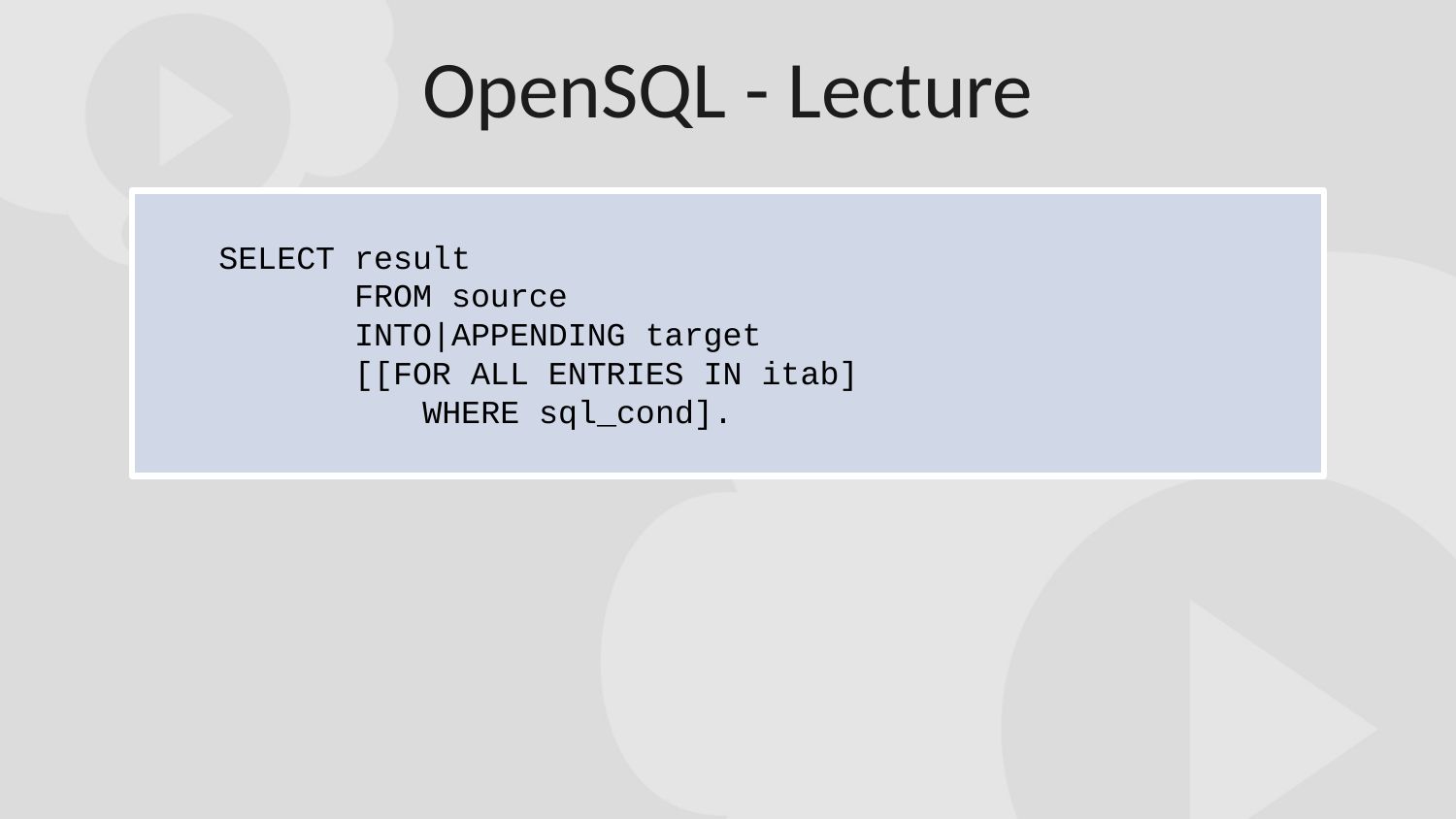

OpenSQL - Lecture

SELECT result
       FROM source
       INTO|APPENDING target
       [[FOR ALL ENTRIES IN itab]
	   WHERE sql_cond].